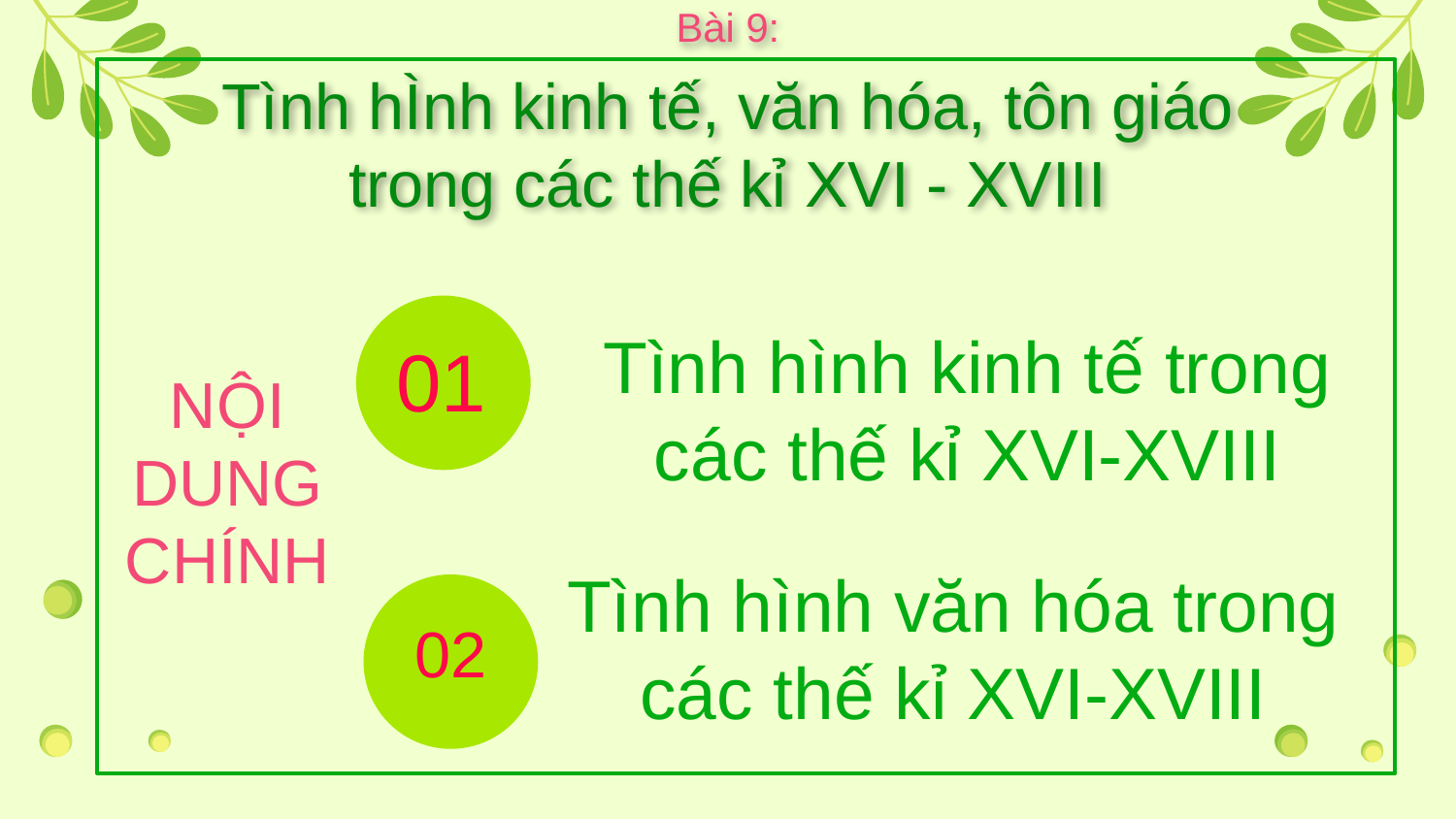

Bài 9:

Tình hÌnh kinh tế, văn hóa, tôn giáo trong các thế kỉ XVI - XVIII

Tình hình kinh tế trong các thế kỉ XVI-XVIII

01
# NỘI DUNG CHÍNH
Tình hình văn hóa trong các thế kỉ XVI-XVIII

02